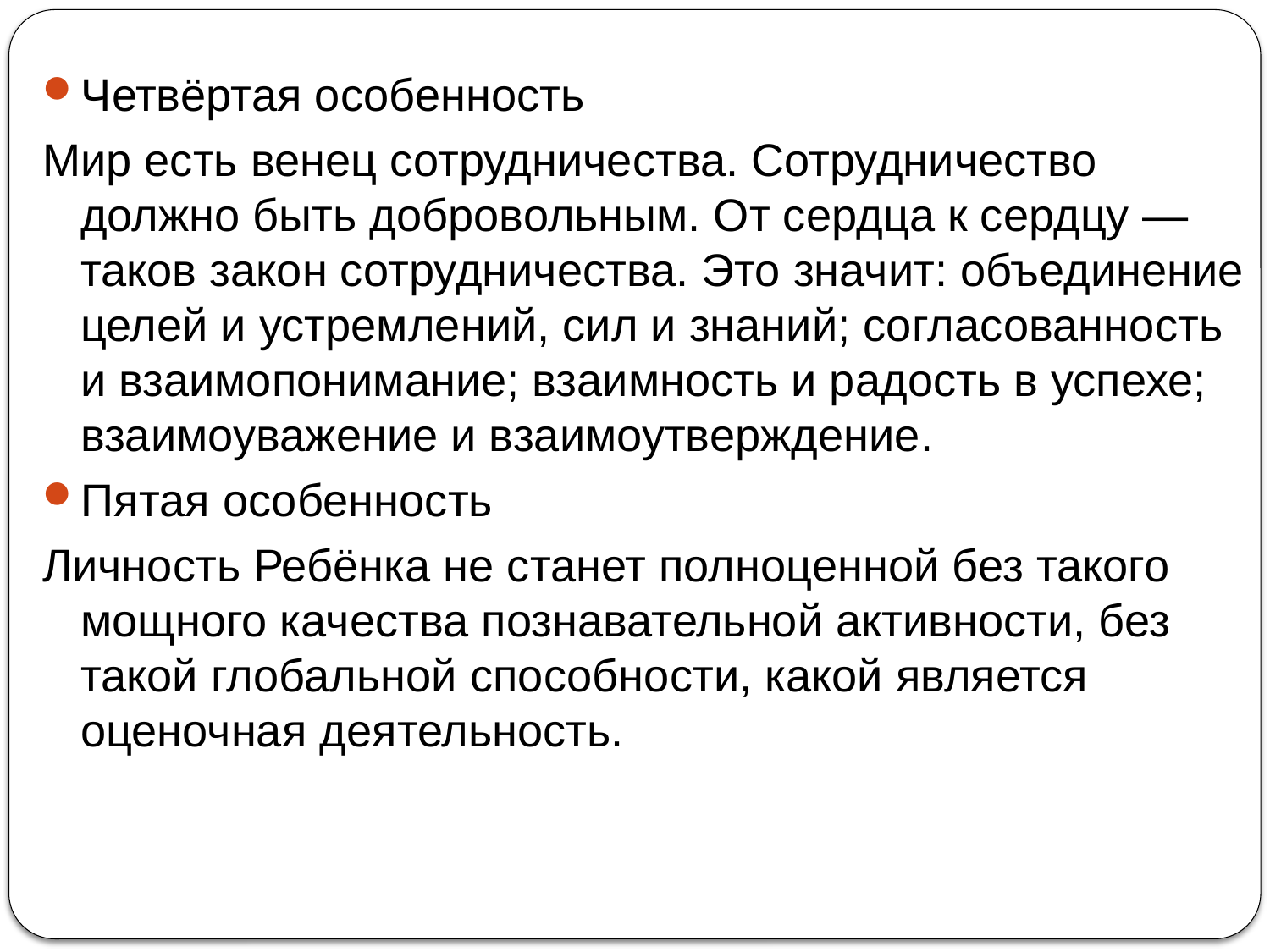

Четвёртая особенность
Мир есть венец сотрудничества. Сотрудничество должно быть добровольным. От сердца к сердцу — таков закон сотрудничества. Это значит: объединение целей и устремлений, сил и знаний; согласованность и взаимопонимание; взаимность и радость в успехе; взаимоуважение и взаимоутверждение.
Пятая особенность
Личность Ребёнка не станет полноценной без такого мощного качества познавательной активности, без такой глобальной способности, какой является оценочная деятельность.